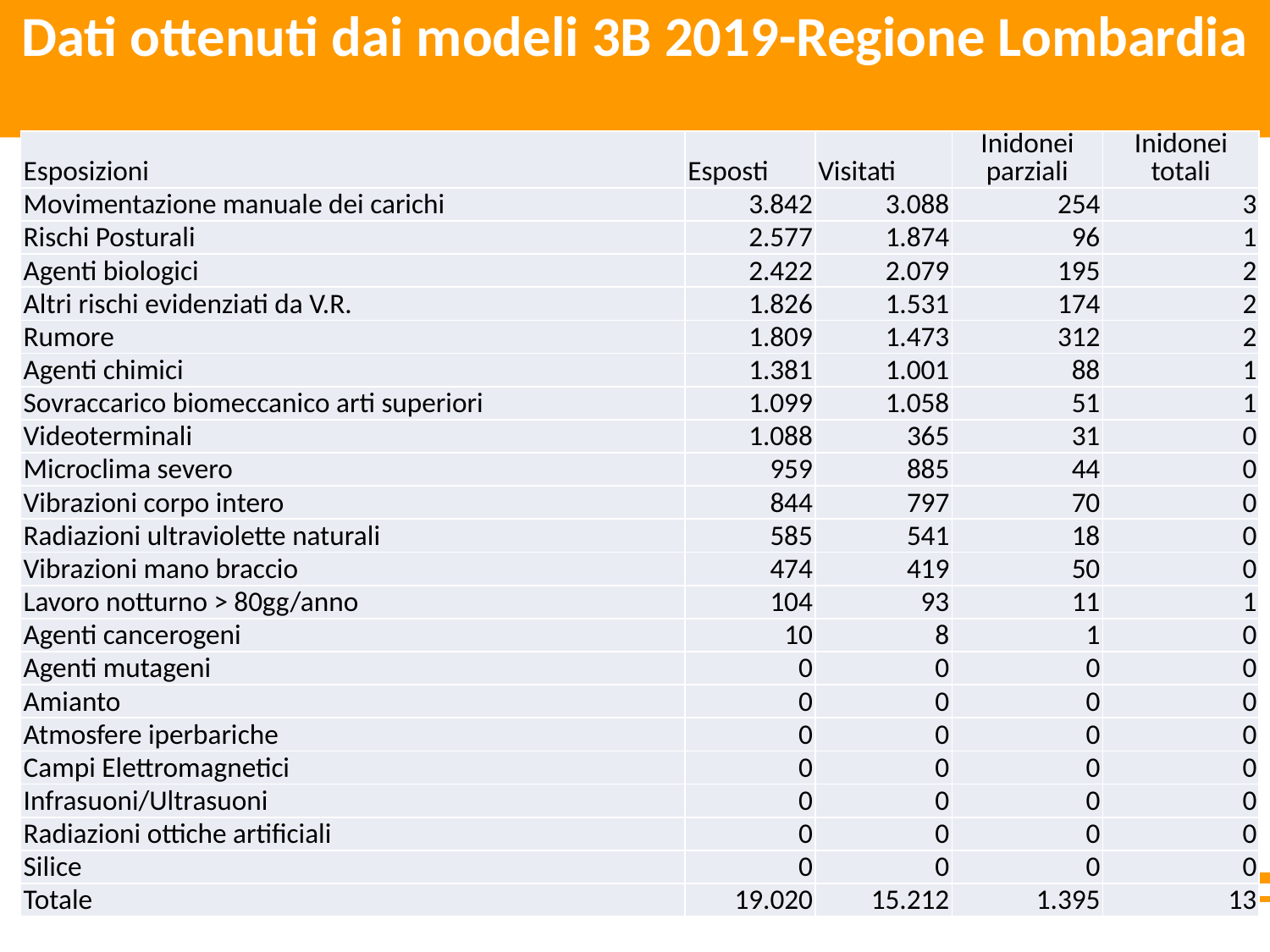

Dati ottenuti dai modeli 3B 2019-Regione Lombardia
| Esposizioni | Esposti | Visitati | Inidonei parziali | Inidonei totali |
| --- | --- | --- | --- | --- |
| Movimentazione manuale dei carichi | 3.842 | 3.088 | 254 | 3 |
| Rischi Posturali | 2.577 | 1.874 | 96 | 1 |
| Agenti biologici | 2.422 | 2.079 | 195 | 2 |
| Altri rischi evidenziati da V.R. | 1.826 | 1.531 | 174 | 2 |
| Rumore | 1.809 | 1.473 | 312 | 2 |
| Agenti chimici | 1.381 | 1.001 | 88 | 1 |
| Sovraccarico biomeccanico arti superiori | 1.099 | 1.058 | 51 | 1 |
| Videoterminali | 1.088 | 365 | 31 | 0 |
| Microclima severo | 959 | 885 | 44 | 0 |
| Vibrazioni corpo intero | 844 | 797 | 70 | 0 |
| Radiazioni ultraviolette naturali | 585 | 541 | 18 | 0 |
| Vibrazioni mano braccio | 474 | 419 | 50 | 0 |
| Lavoro notturno > 80gg/anno | 104 | 93 | 11 | 1 |
| Agenti cancerogeni | 10 | 8 | 1 | 0 |
| Agenti mutageni | 0 | 0 | 0 | 0 |
| Amianto | 0 | 0 | 0 | 0 |
| Atmosfere iperbariche | 0 | 0 | 0 | 0 |
| Campi Elettromagnetici | 0 | 0 | 0 | 0 |
| Infrasuoni/Ultrasuoni | 0 | 0 | 0 | 0 |
| Radiazioni ottiche artificiali | 0 | 0 | 0 | 0 |
| Silice | 0 | 0 | 0 | 0 |
| Totale | 19.020 | 15.212 | 1.395 | 13 |